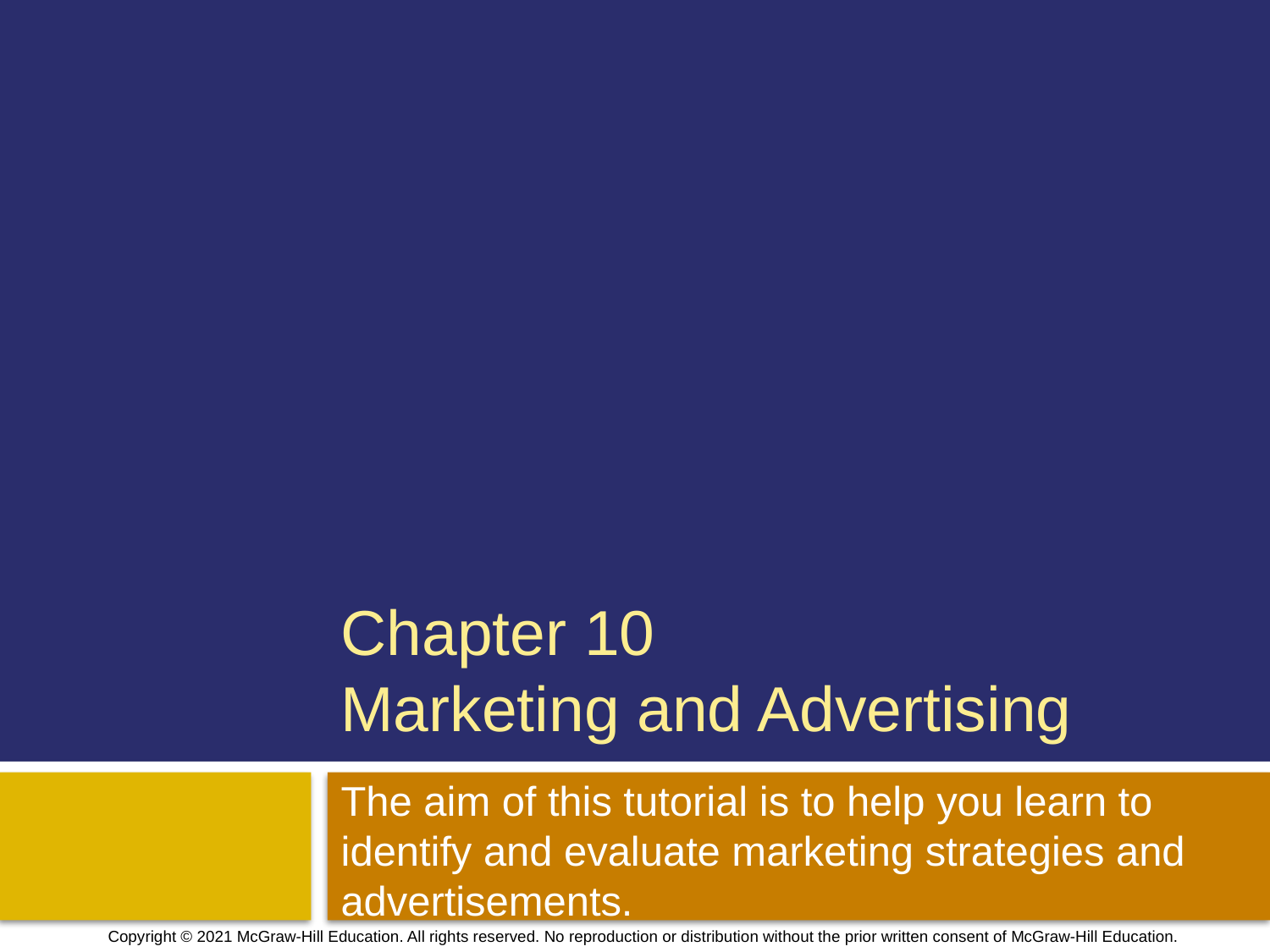

# Chapter 10 Marketing and Advertising
The aim of this tutorial is to help you learn to identify and evaluate marketing strategies and advertisements.
Copyright © 2021 McGraw-Hill Education. All rights reserved. No reproduction or distribution without the prior written consent of McGraw-Hill Education.